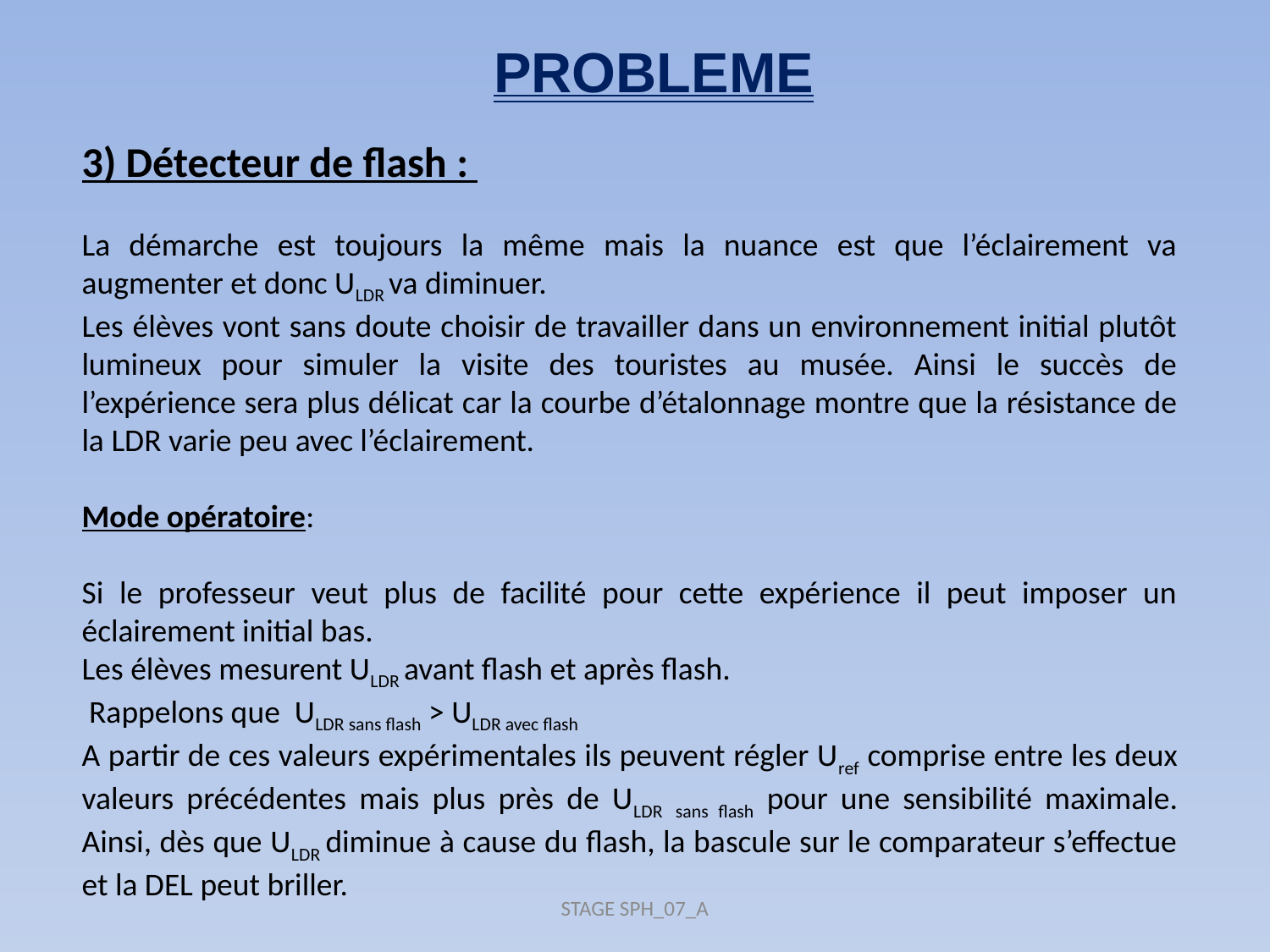

PROBLEME
3) Détecteur de flash :

La démarche est toujours la même mais la nuance est que l’éclairement va augmenter et donc ULDR va diminuer.
Les élèves vont sans doute choisir de travailler dans un environnement initial plutôt lumineux pour simuler la visite des touristes au musée. Ainsi le succès de l’expérience sera plus délicat car la courbe d’étalonnage montre que la résistance de la LDR varie peu avec l’éclairement.

Mode opératoire:

Si le professeur veut plus de facilité pour cette expérience il peut imposer un éclairement initial bas.
Les élèves mesurent ULDR avant flash et après flash.
 Rappelons que  ULDR sans flash > ULDR avec flash
A partir de ces valeurs expérimentales ils peuvent régler Uref comprise entre les deux valeurs précédentes mais plus près de ULDR sans flash pour une sensibilité maximale. Ainsi, dès que ULDR diminue à cause du flash, la bascule sur le comparateur s’effectue et la DEL peut briller.

STAGE SPH_07_A